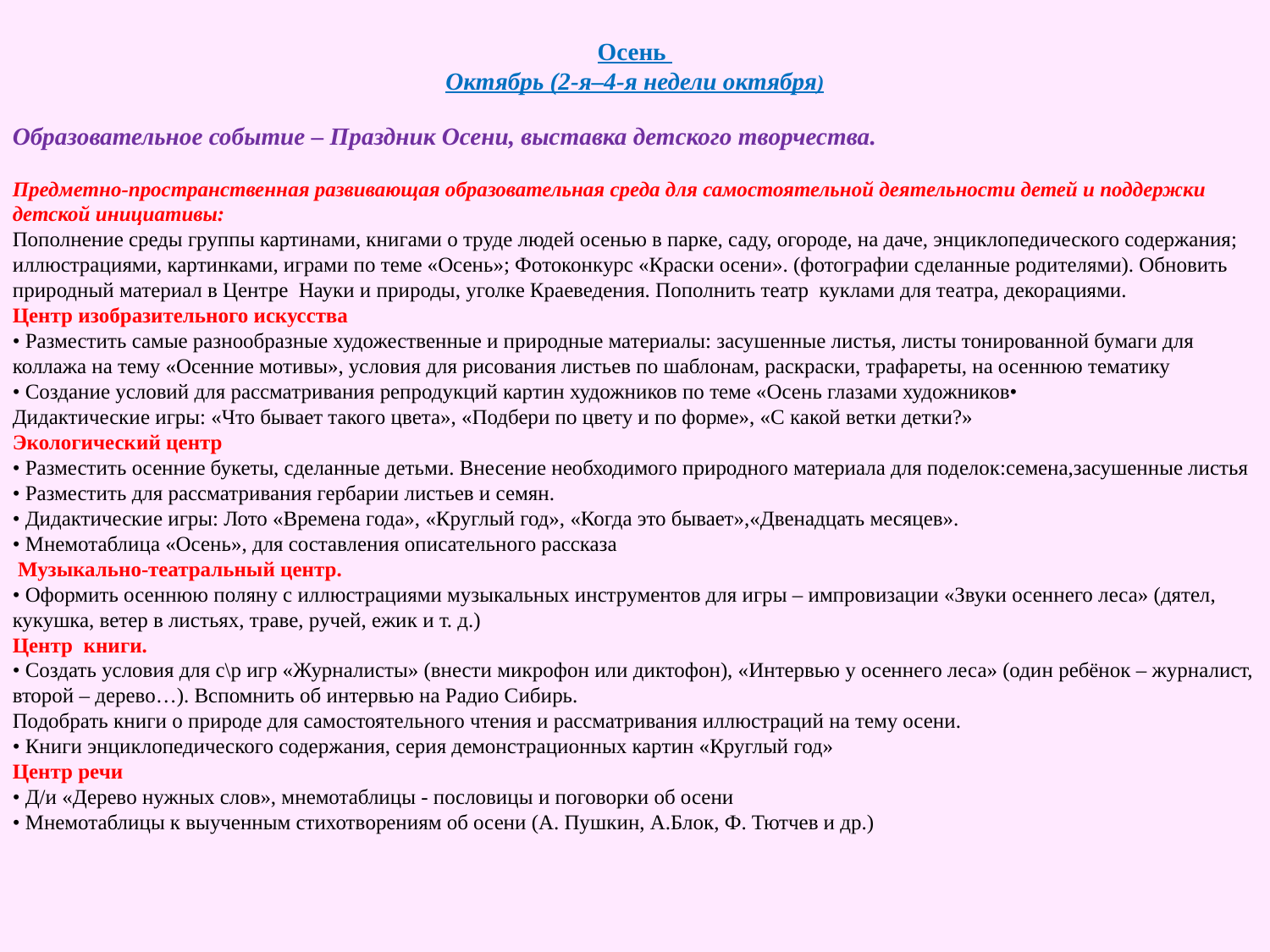

Осень
Октябрь (2-я–4-я недели октября)

Образовательное событие – Праздник Осени, выставка детского творчества.

Предметно-пространственная развивающая образовательная среда для самостоятельной деятельности детей и поддержки детской инициативы:
Пополнение среды группы картинами, книгами о труде людей осенью в парке, саду, огороде, на даче, энциклопедического содержания;  иллюстрациями, картинками, играми по теме «Осень»; Фотоконкурс «Краски осени». (фотографии сделанные родителями). Обновить  природный материал в Центре  Науки и природы, уголке Краеведения. Пополнить театр  куклами для театра, декорациями.
Центр изобразительного искусства
• Разместить самые разнообразные художественные и природные материалы: засушенные листья, листы тонированной бумаги для коллажа на тему «Осенние мотивы», условия для рисования листьев по шаблонам, раскраски, трафареты, на осеннюю тематику
• Создание условий для рассматривания репродукций картин художников по теме «Осень глазами художников•
Дидактические игры: «Что бывает такого цвета», «Подбери по цвету и по форме», «С какой ветки детки?»
Экологический центр
• Разместить осенние букеты, сделанные детьми. Внесение необходимого природного материала для поделок:семена,засушенные листья • Разместить для рассматривания гербарии листьев и семян.
• Дидактические игры: Лото «Времена года», «Круглый год», «Когда это бывает»,«Двенадцать месяцев».
• Мнемотаблица «Осень», для составления описательного рассказа
 Музыкально-театральный центр.
• Оформить осеннюю поляну с иллюстрациями музыкальных инструментов для игры – импровизации «Звуки осеннего леса» (дятел, кукушка, ветер в листьях, траве, ручей, ежик и т. д.)
Центр  книги.
• Создать условия для с\р игр «Журналисты» (внести микрофон или диктофон), «Интервью у осеннего леса» (один ребёнок – журналист, второй – дерево…). Вспомнить об интервью на Радио Сибирь.
Подобрать книги о природе для самостоятельного чтения и рассматривания иллюстраций на тему осени.
• Книги энциклопедического содержания, серия демонстрационных картин «Круглый год»
Центр речи
• Д/и «Дерево нужных слов», мнемотаблицы - пословицы и поговорки об осени
• Мнемотаблицы к выученным стихотворениям об осени (А. Пушкин, А.Блок, Ф. Тютчев и др.)